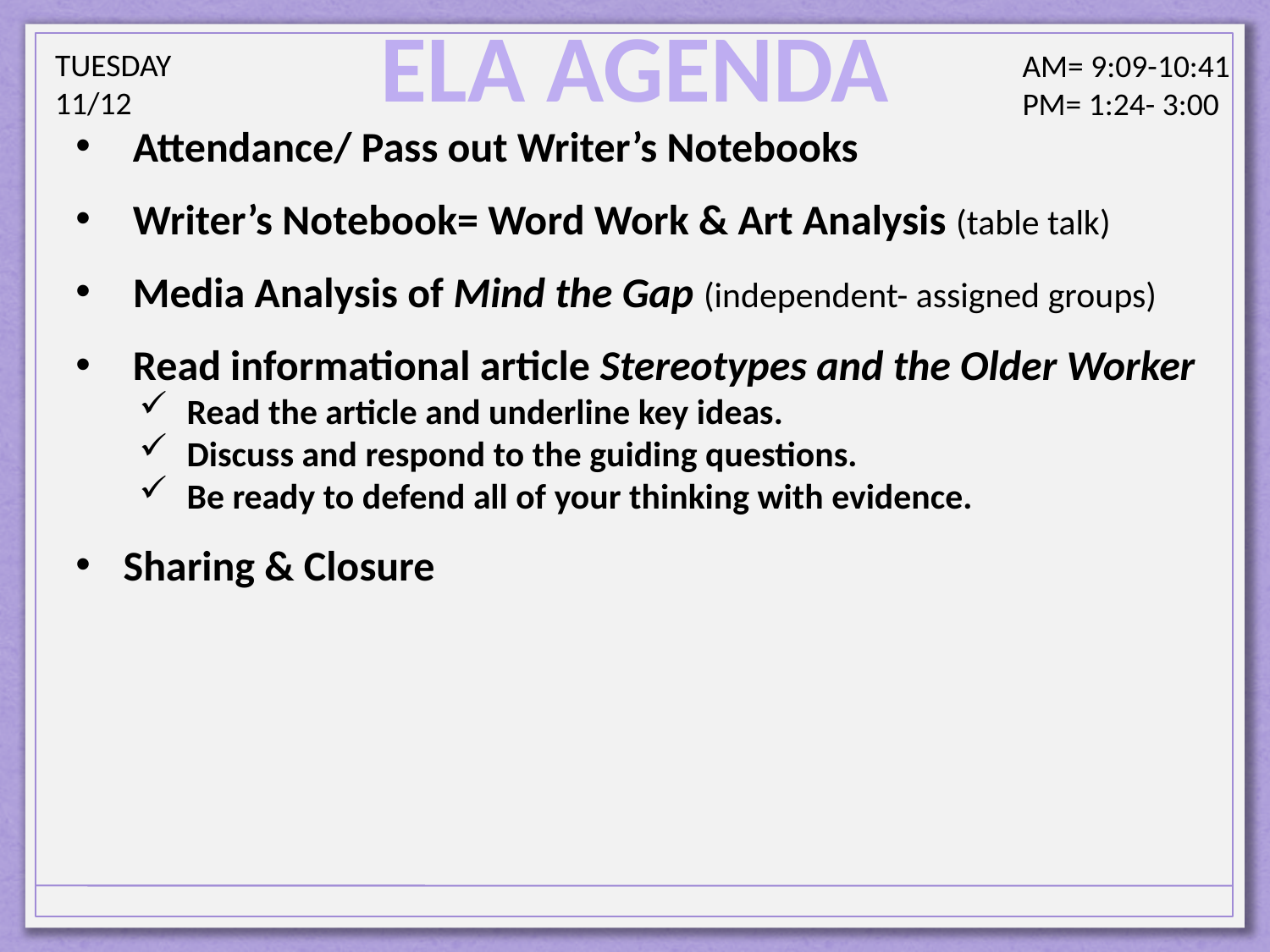

ELA AGENDA
TUESDAY
11/12
AM= 9:09-10:41
PM= 1:24- 3:00
 Attendance/ Pass out Writer’s Notebooks

 Writer’s Notebook= Word Work & Art Analysis (table talk)

 Media Analysis of Mind the Gap (independent- assigned groups)

 Read informational article Stereotypes and the Older Worker
Read the article and underline key ideas.
Discuss and respond to the guiding questions.
Be ready to defend all of your thinking with evidence.

Sharing & Closure